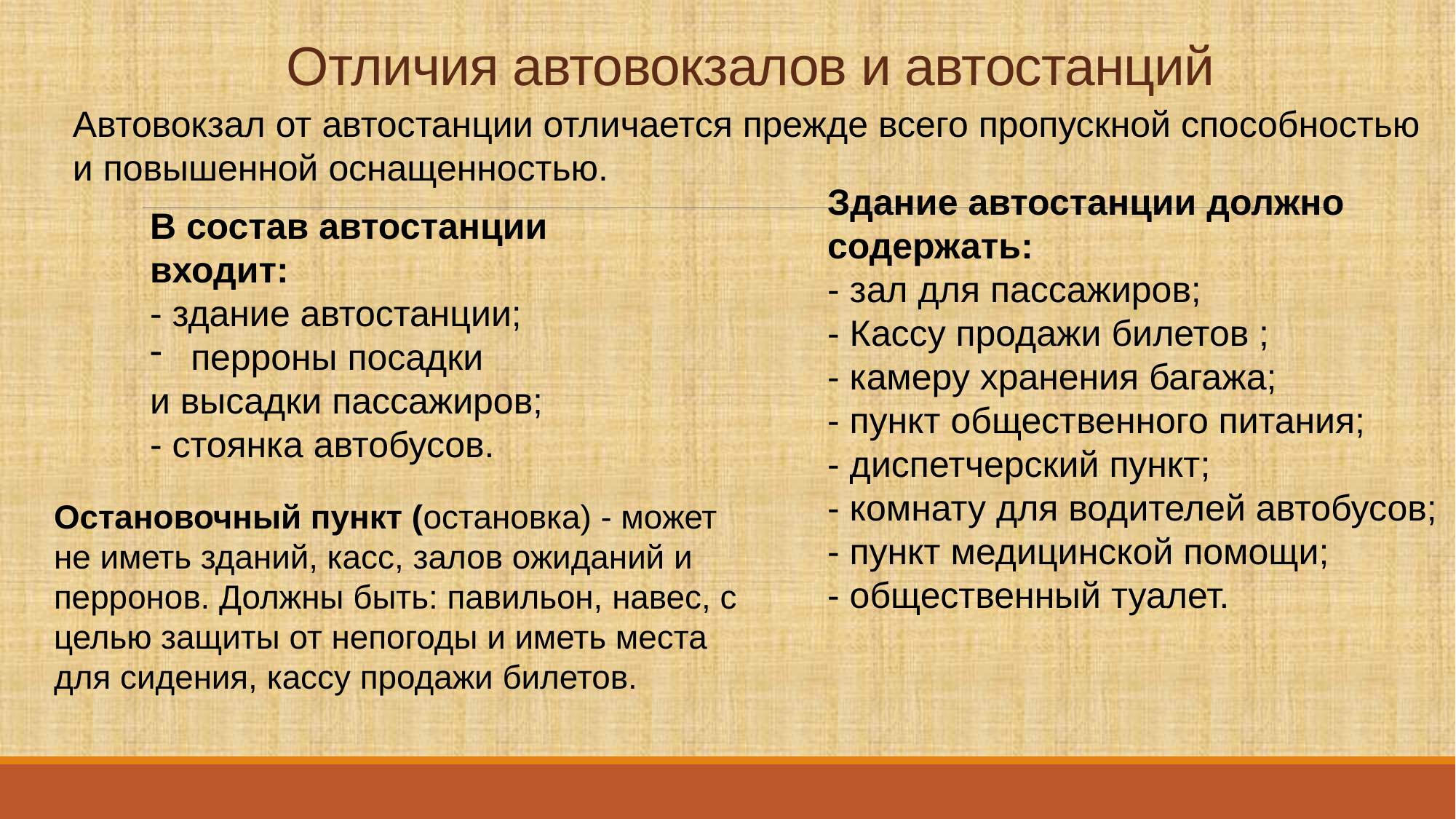

# Отличия автовокзалов и автостанций
Автовокзал от автостанции отличается прежде всего пропускной способностью и повышенной оснащенностью.
Здание автостанции должно содержать:
- зал для пассажиров;
- Кассу продажи билетов ;
- камеру хранения багажа;
- пункт общественного питания;
- диспетчерский пункт;
- комнату для водителей автобусов;
- пункт медицинской помощи;
- общественный туалет.
В состав автостанции входит:
- здание автостанции;
перроны посадки
и высадки пассажиров;
- стоянка автобусов.
Остановочный пункт (остановка) - может не иметь зданий, касс, залов ожиданий и перронов. Должны быть: павильон, навес, с целью защиты от непогоды и иметь места для сидения, кассу продажи билетов.